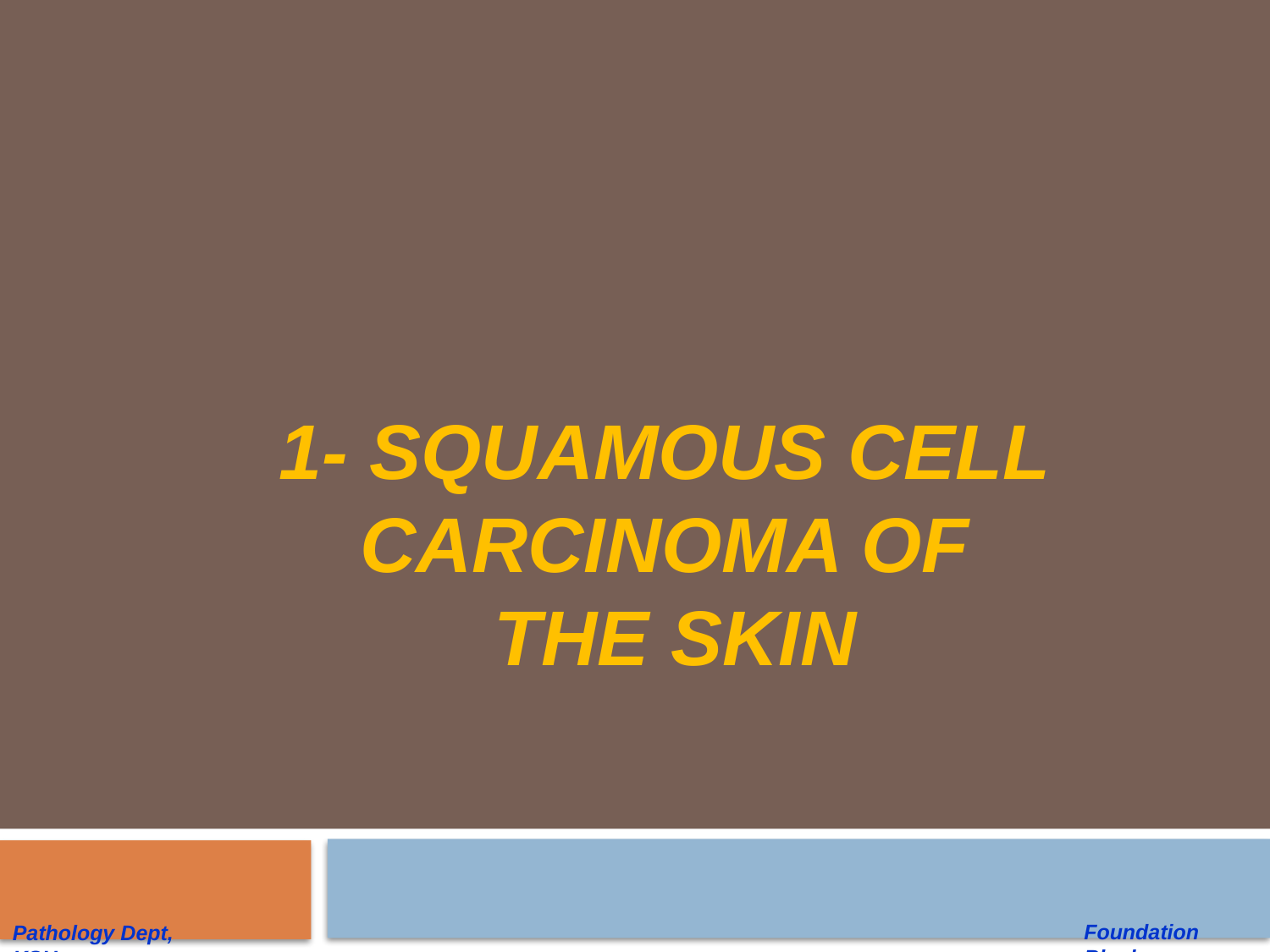

# 1- Squamous cell carcinoma of the skin
Foundation Block
Pathology Dept, KSU